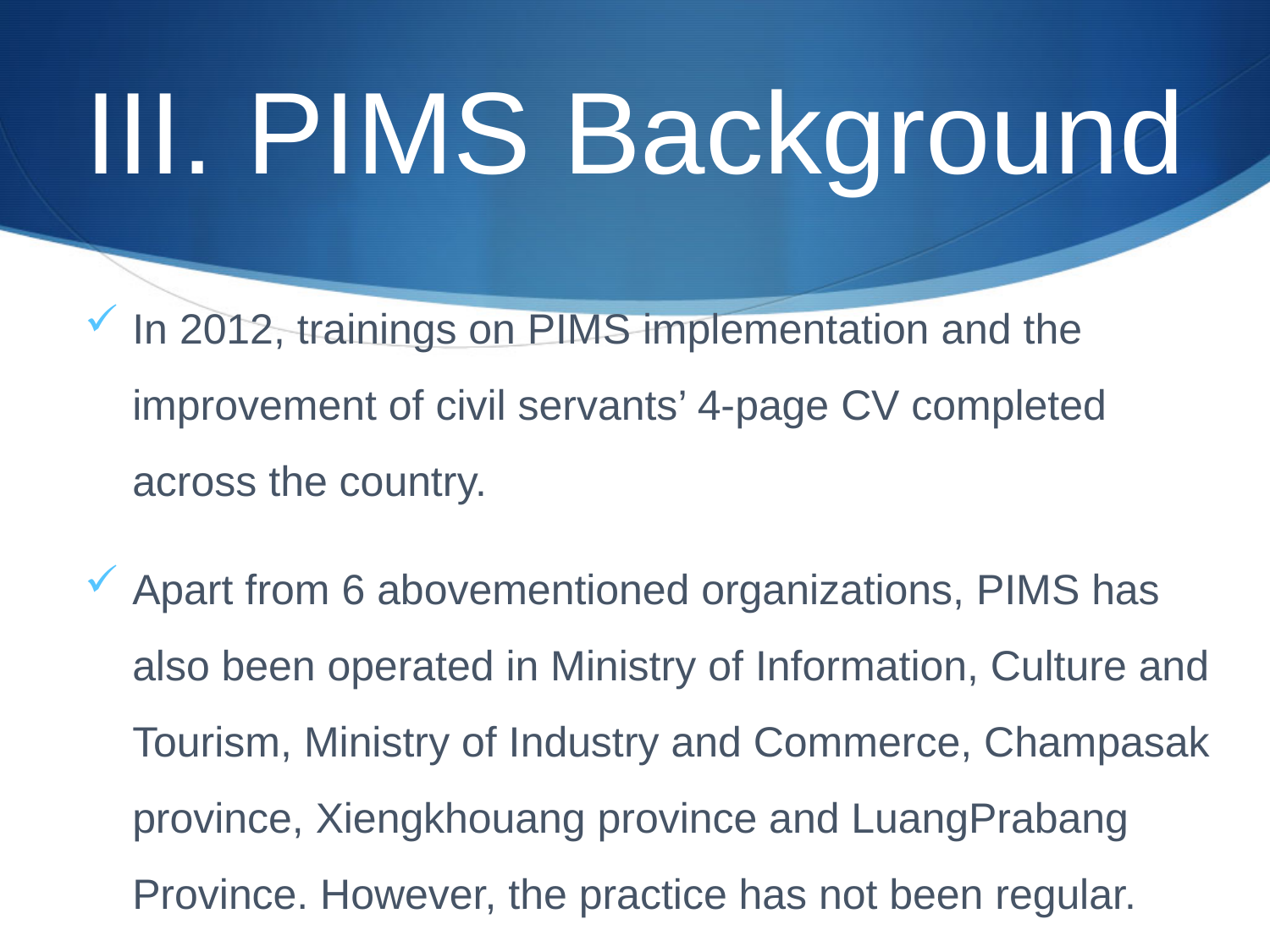

# III. PIMS Background
In 2012, trainings on PIMS implementation and the improvement of civil servants’ 4-page CV completed across the country.
Apart from 6 abovementioned organizations, PIMS has also been operated in Ministry of Information, Culture and Tourism, Ministry of Industry and Commerce, Champasak province, Xiengkhouang province and LuangPrabang Province. However, the practice has not been regular.